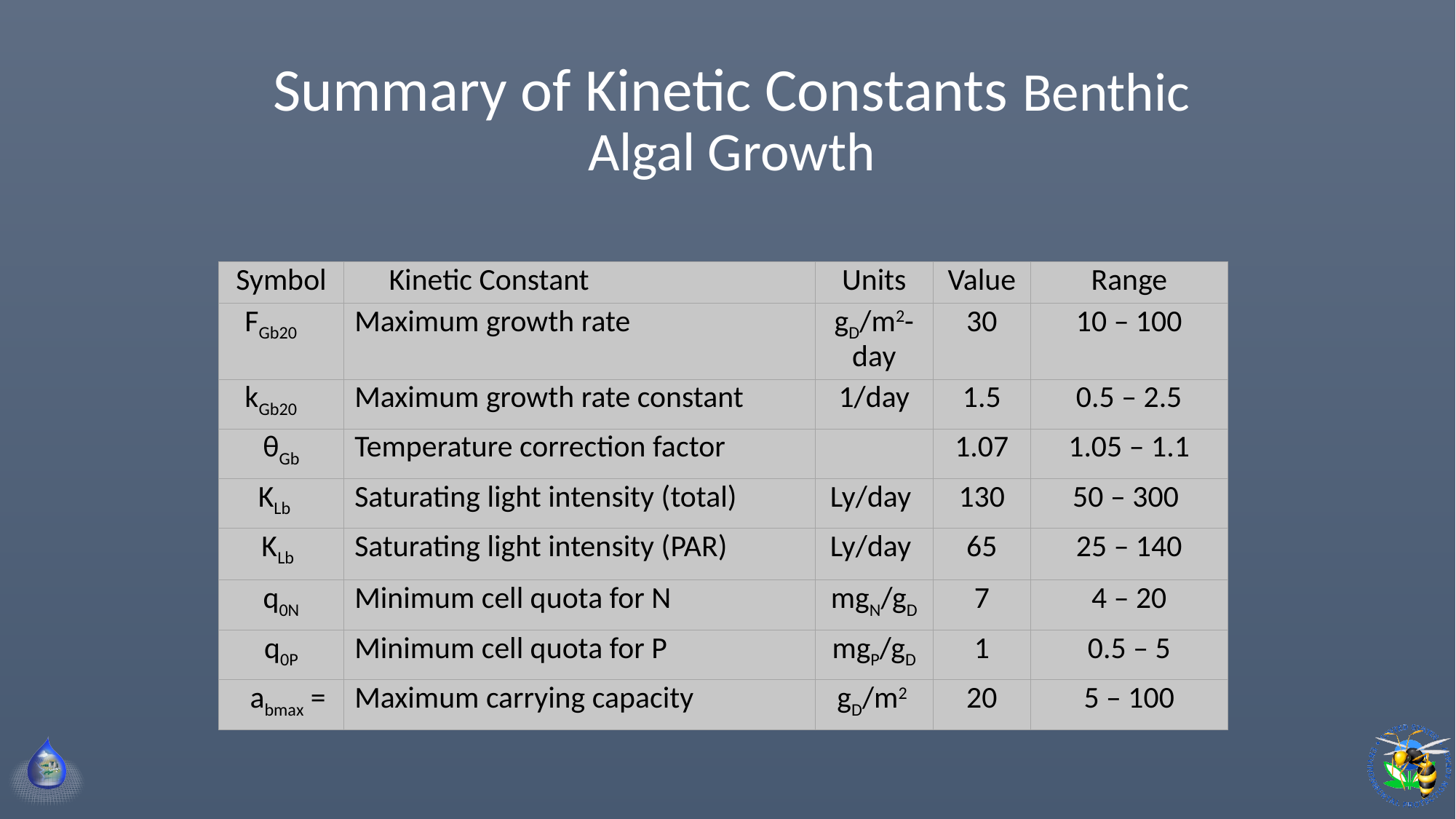

# Summary of Kinetic Constants Benthic Algal Growth
| Symbol | Kinetic Constant | Units | Value | Range |
| --- | --- | --- | --- | --- |
| FGb20 | Maximum growth rate | gD/m2-day | 30 | 10 – 100 |
| kGb20 | Maximum growth rate constant | 1/day | 1.5 | 0.5 – 2.5 |
| θGb | Temperature correction factor |  | 1.07 | 1.05 – 1.1 |
| KLb | Saturating light intensity (total) | Ly/day | 130 | 50 – 300 |
| KLb | Saturating light intensity (PAR) | Ly/day | 65 | 25 – 140 |
| q0N | Minimum cell quota for N | mgN/gD | 7 | 4 – 20 |
| q0P | Minimum cell quota for P | mgP/gD | 1 | 0.5 – 5 |
| abmax = | Maximum carrying capacity | gD/m2 | 20 | 5 – 100 |